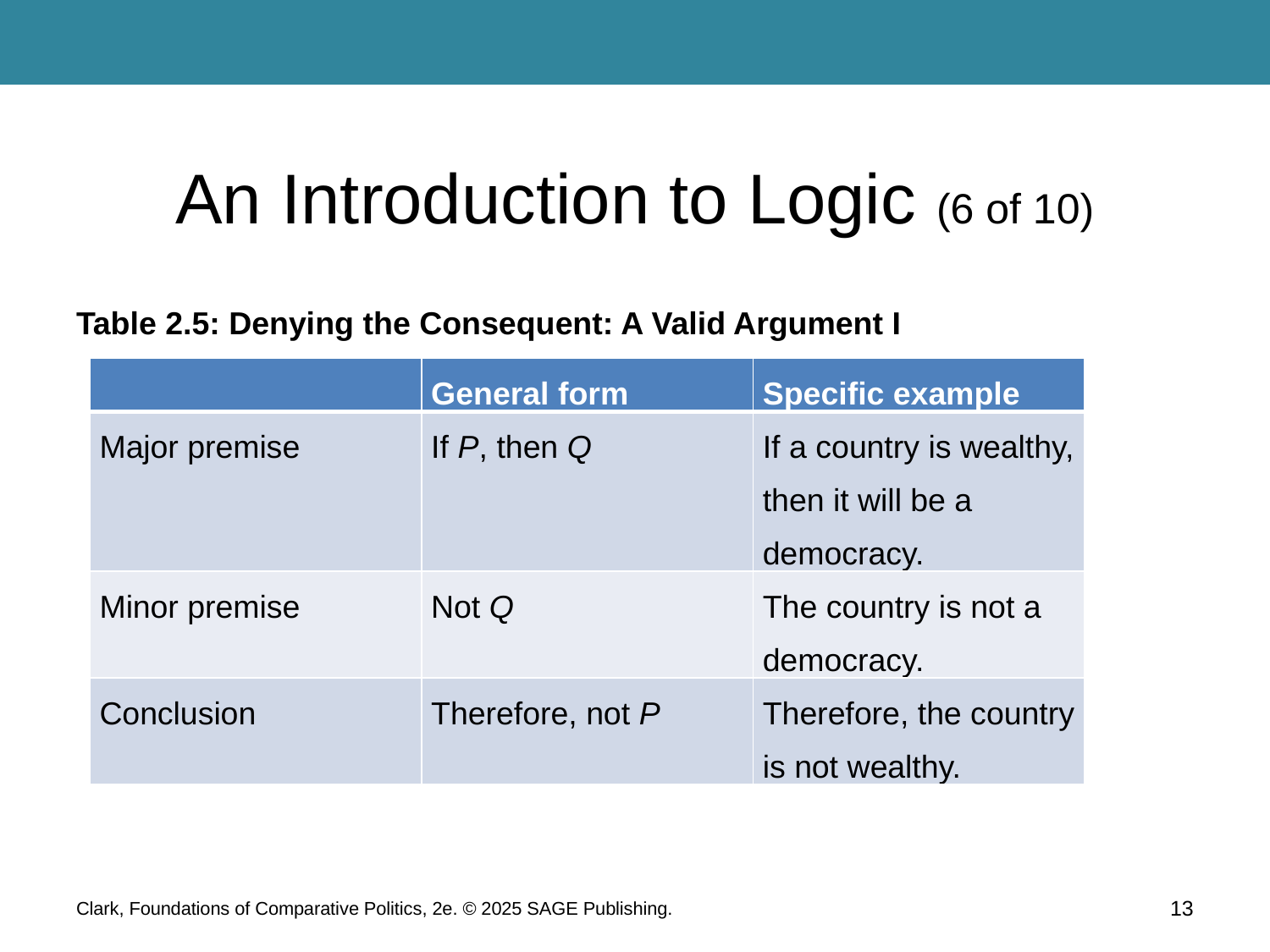

# An Introduction to Logic (6 of 10)
Table 2.5: Denying the Consequent: A Valid Argument I

|  | General form | Specific example |
| --- | --- | --- |
| Major premise | If P, then Q | If a country is wealthy, then it will be a democracy. |
| Minor premise | Not Q | The country is not a democracy. |
| Conclusion | Therefore, not P | Therefore, the country is not wealthy. |
Clark, Foundations of Comparative Politics, 2e. © 2025 SAGE Publishing.
13